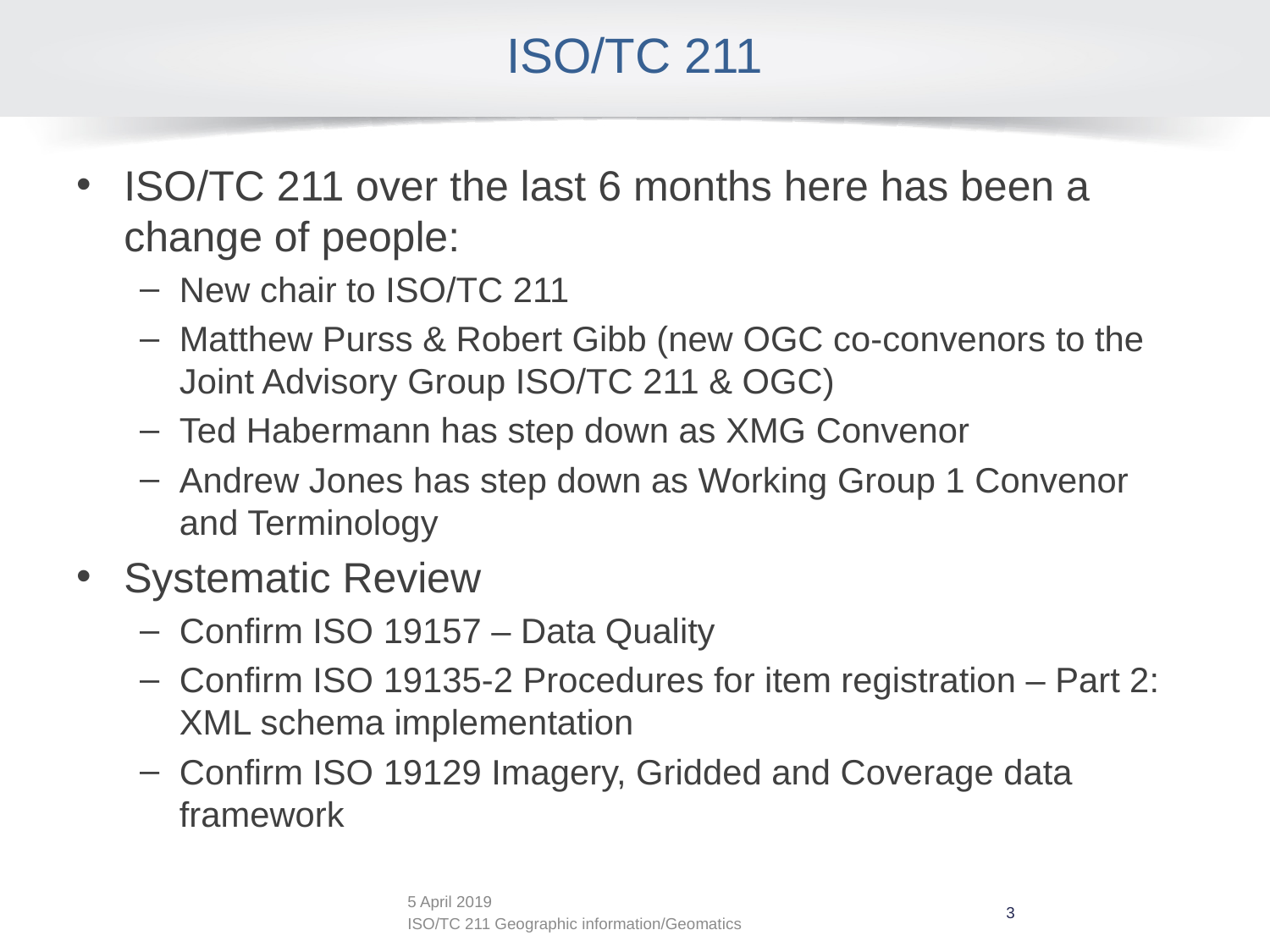

# ISO/TC 211
ISO/TC 211 over the last 6 months here has been a change of people:
New chair to ISO/TC 211
Matthew Purss & Robert Gibb (new OGC co-convenors to the Joint Advisory Group ISO/TC 211 & OGC)
Ted Habermann has step down as XMG Convenor
Andrew Jones has step down as Working Group 1 Convenor and Terminology
Systematic Review
Confirm ISO 19157 – Data Quality
Confirm ISO 19135-2 Procedures for item registration – Part 2: XML schema implementation
Confirm ISO 19129 Imagery, Gridded and Coverage data framework